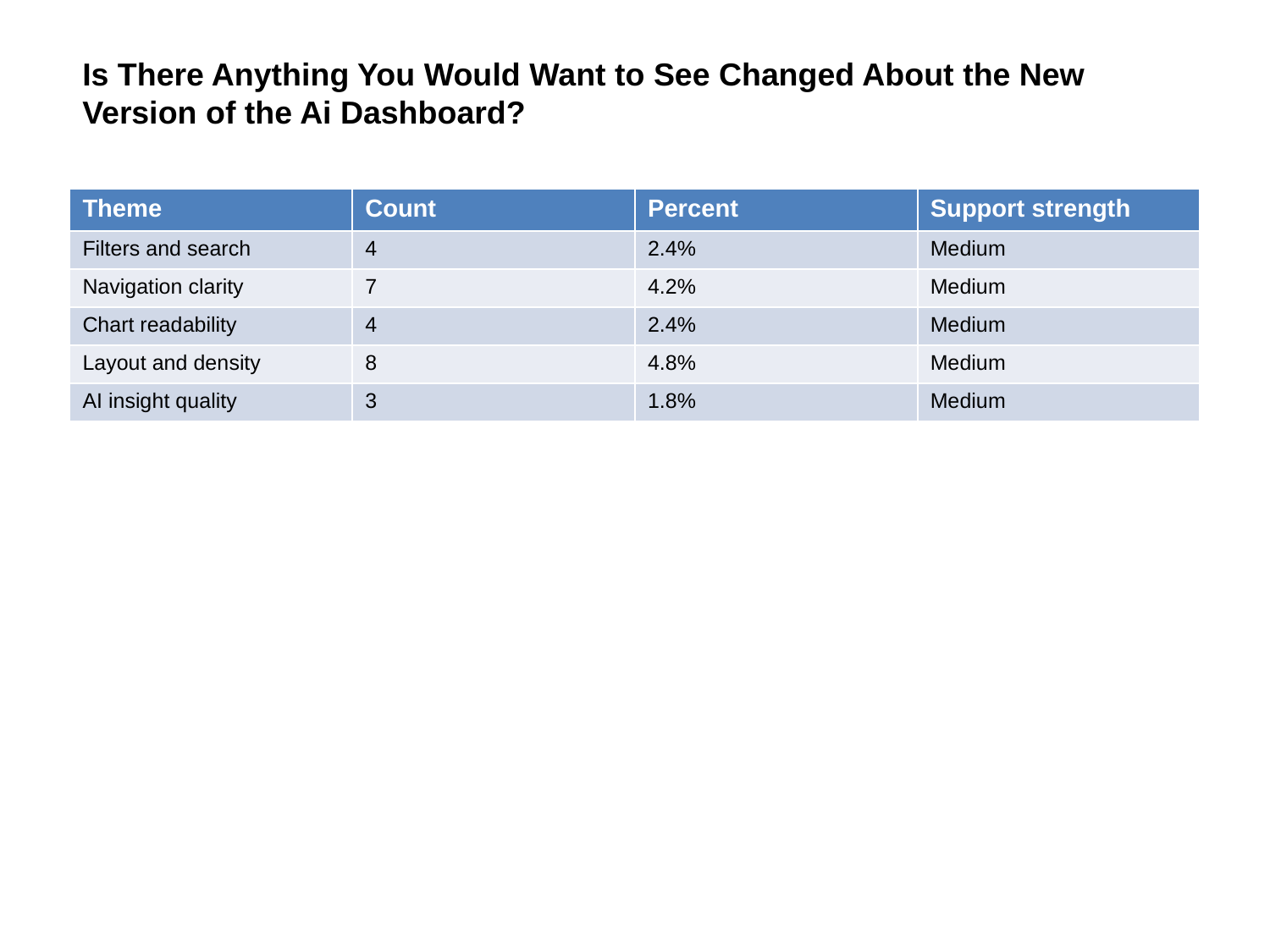

Is There Anything You Would Want to See Changed About the New Version of the Ai Dashboard?
| Theme | Count | Percent | Support strength |
| --- | --- | --- | --- |
| Filters and search | 4 | 2.4% | Medium |
| Navigation clarity | 7 | 4.2% | Medium |
| Chart readability | 4 | 2.4% | Medium |
| Layout and density | 8 | 4.8% | Medium |
| AI insight quality | 3 | 1.8% | Medium |